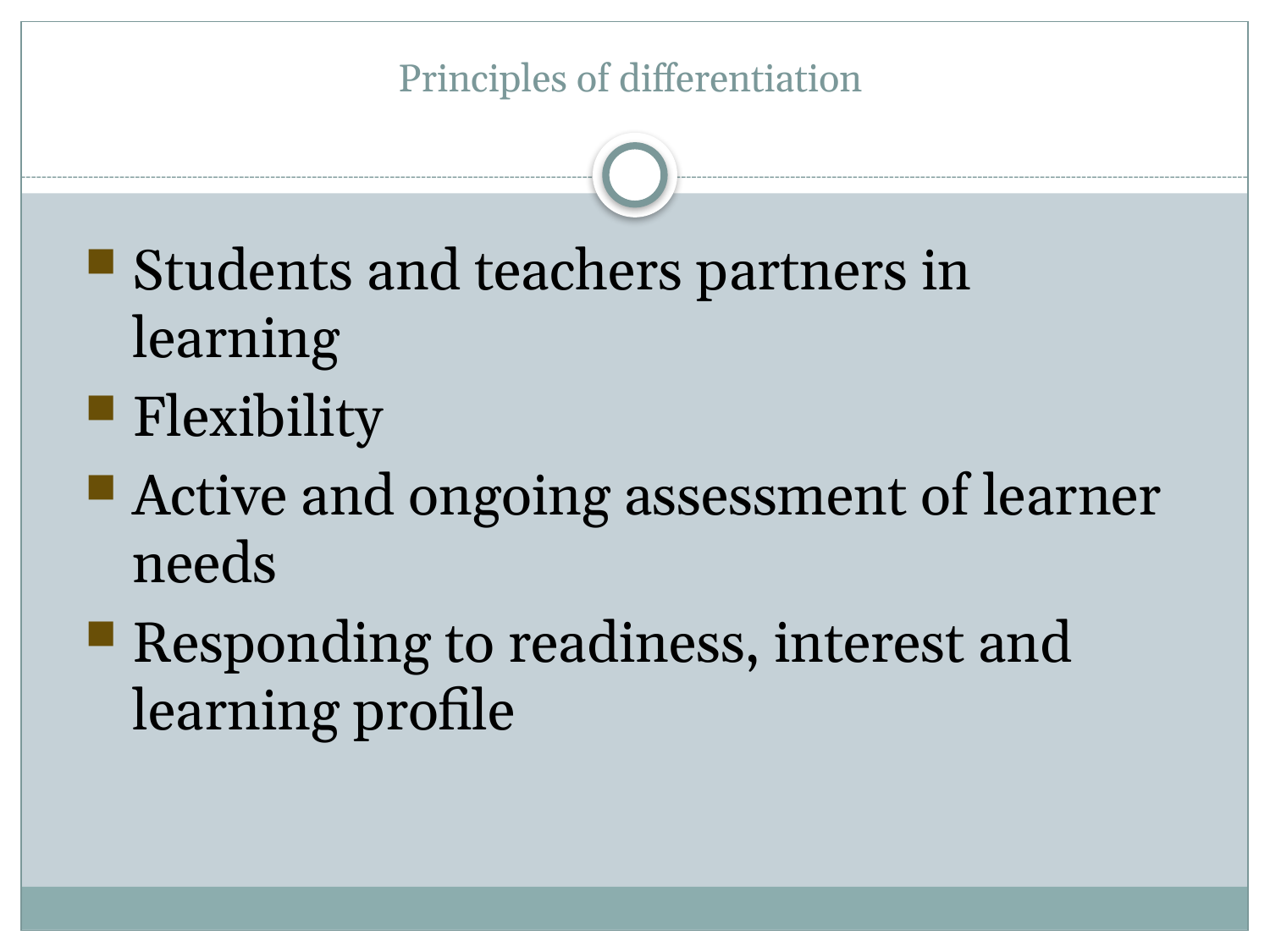

# Principles of differentiation

Students and teachers partners in learning
Flexibility
Active and ongoing assessment of learner needs
Responding to readiness, interest and learning profile